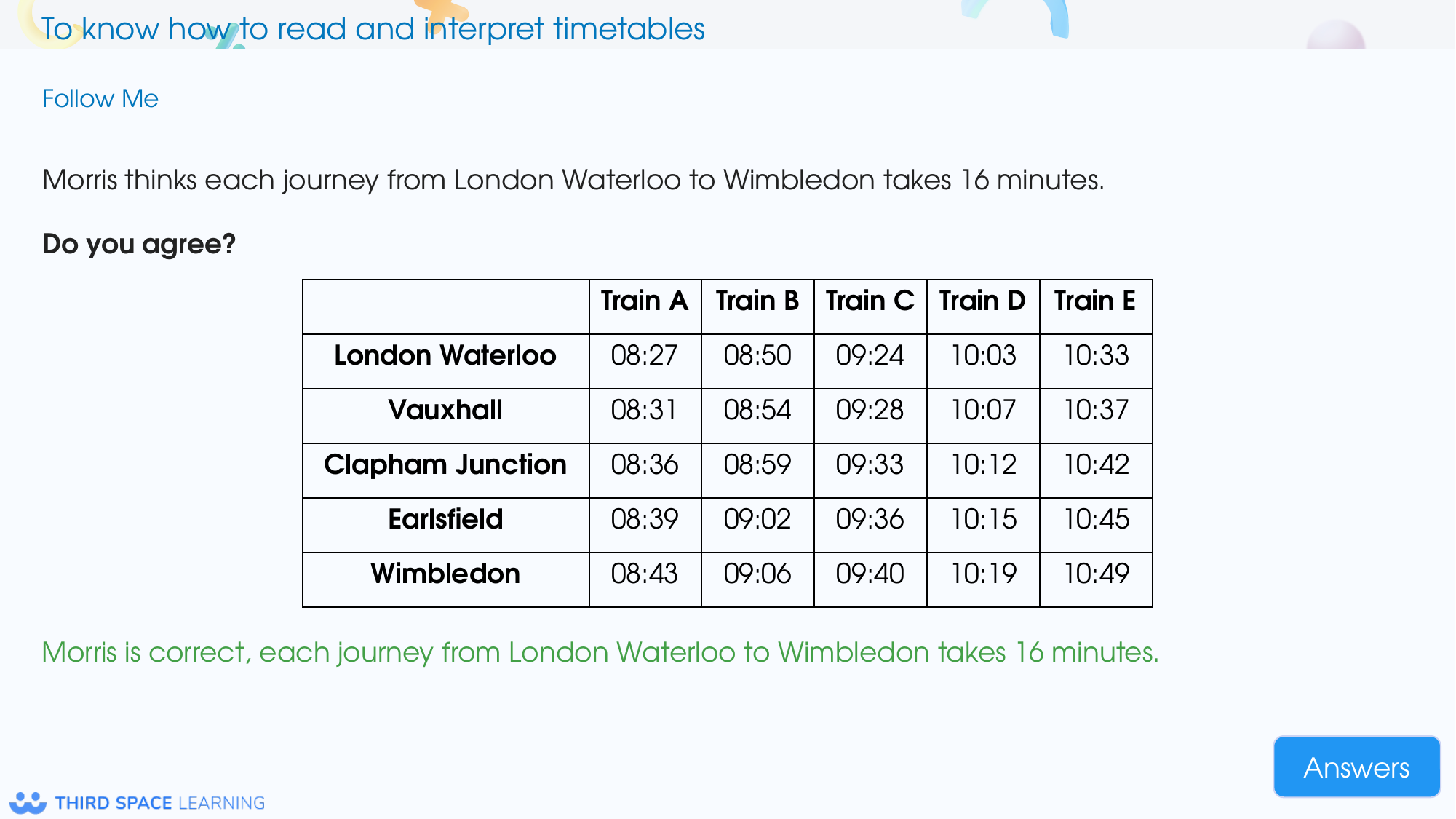

Follow Me
Morris thinks each journey from London Waterloo to Wimbledon takes 16 minutes.
Do you agree?
|  | Train A | Train B | Train C | Train D | Train E |
| --- | --- | --- | --- | --- | --- |
| London Waterloo | 08:27 | 08:50 | 09:24 | 10:03 | 10:33 |
| Vauxhall | 08:31 | 08:54 | 09:28 | 10:07 | 10:37 |
| Clapham Junction | 08:36 | 08:59 | 09:33 | 10:12 | 10:42 |
| Earlsfield | 08:39 | 09:02 | 09:36 | 10:15 | 10:45 |
| Wimbledon | 08:43 | 09:06 | 09:40 | 10:19 | 10:49 |
Morris is correct, each journey from London Waterloo to Wimbledon takes 16 minutes.
Answers